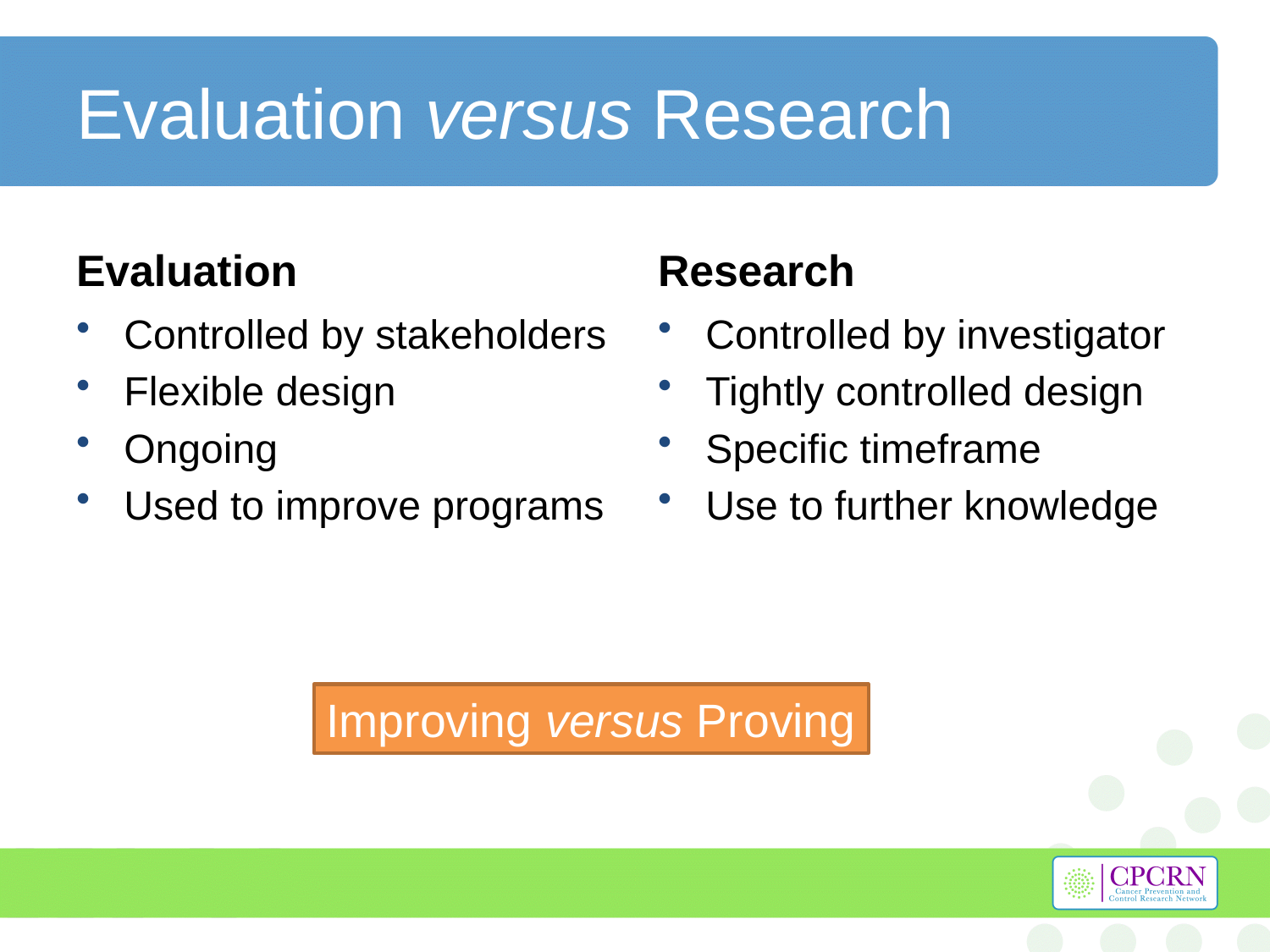

# Evaluation versus Research
Evaluation
Research
Controlled by stakeholders
Flexible design
Ongoing
Used to improve programs

Controlled by investigator
Tightly controlled design
Specific timeframe
Use to further knowledge

Improving versus Proving